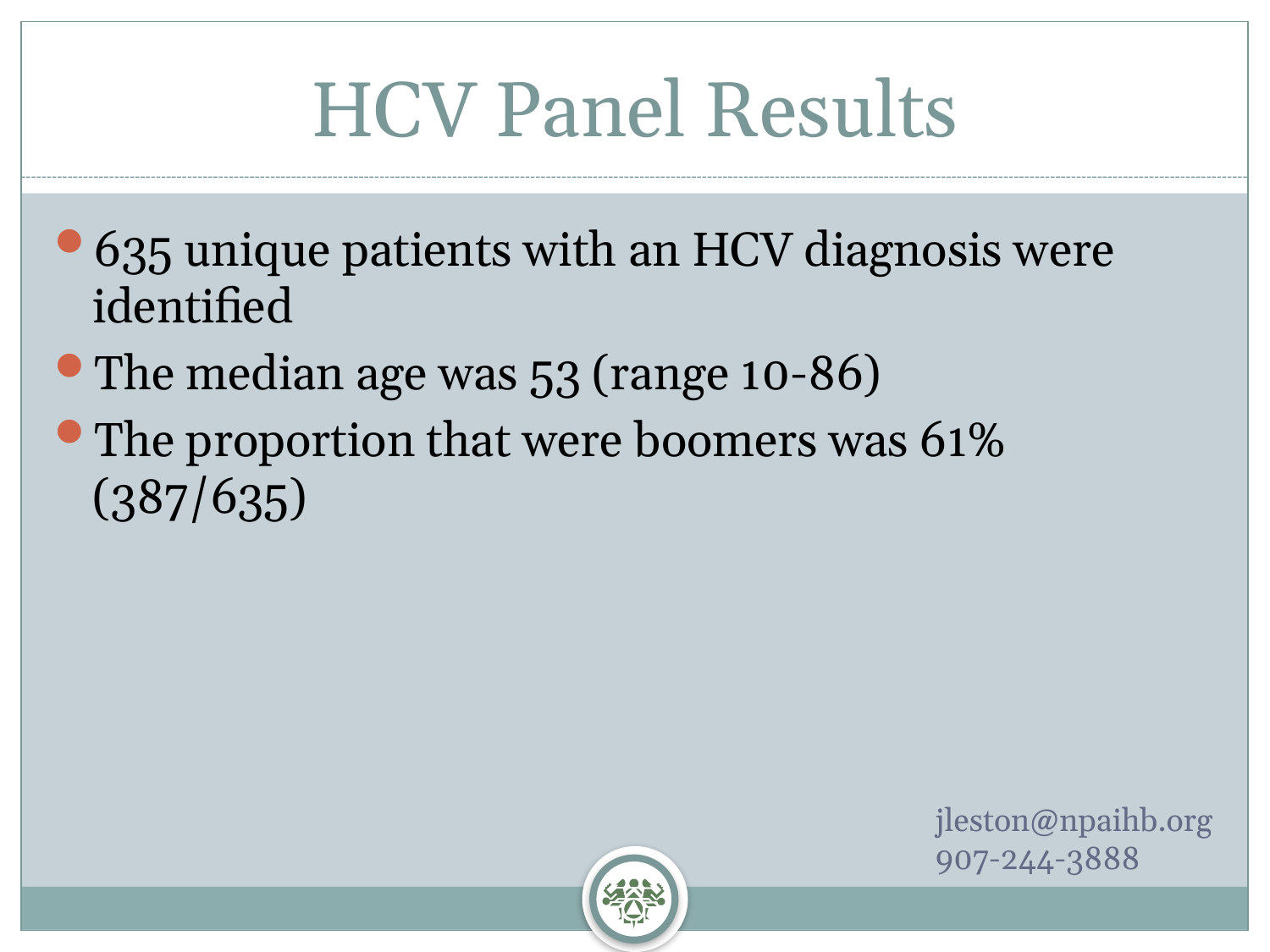

# HCV Panel Results
635 unique patients with an HCV diagnosis were identified
The median age was 53 (range 10-86)
The proportion that were boomers was 61% (387/635)

jleston@npaihb.org
907-244-3888